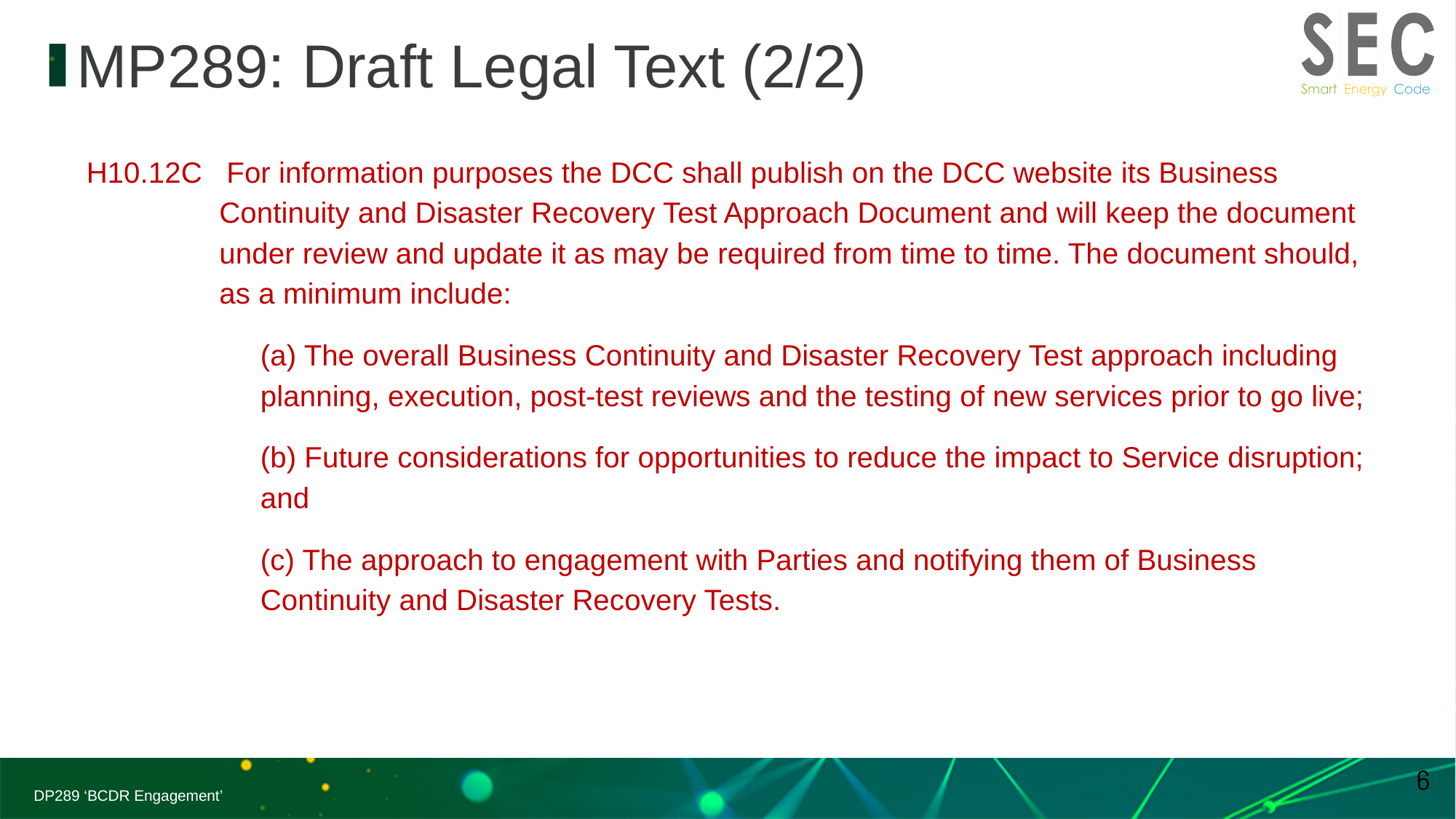

# MP289: Draft Legal Text (2/2)

H10.12C   For information purposes the DCC shall publish on the DCC website its Business Continuity and Disaster Recovery Test Approach Document and will keep the document under review and update it as may be required from time to time. The document should, as a minimum include:
	(a) The overall Business Continuity and Disaster Recovery Test approach including planning, execution, post-test reviews and the testing of new services prior to go live;
	(b) Future considerations for opportunities to reduce the impact to Service disruption; and
	(c) The approach to engagement with Parties and notifying them of Business Continuity and Disaster Recovery Tests.

6
DP289 ‘BCDR Engagement’